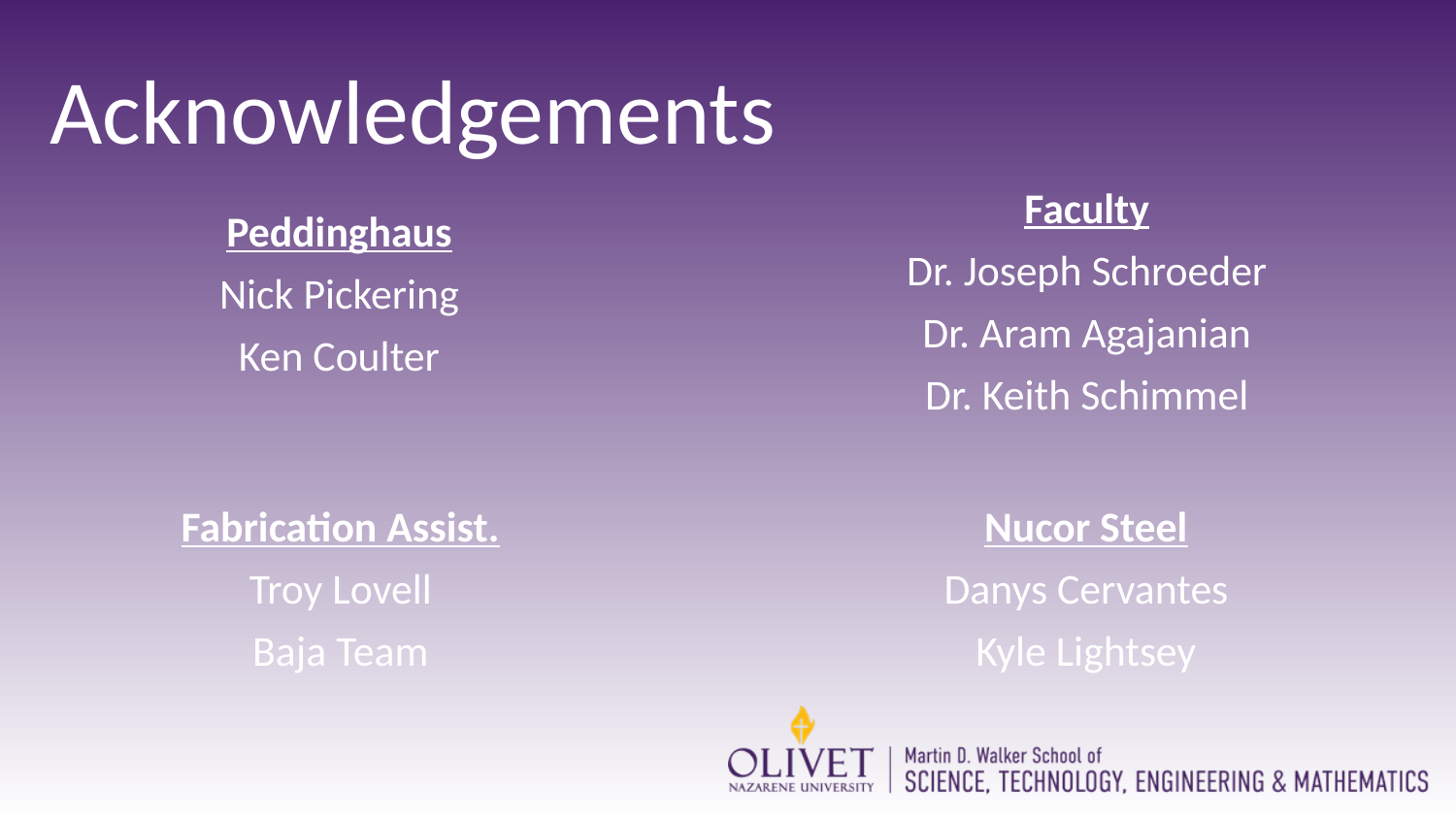

# Acknowledgements
Faculty
Dr. Joseph Schroeder
Dr. Aram Agajanian
Dr. Keith Schimmel

Peddinghaus
Nick Pickering
Ken Coulter

Fabrication Assist.
Troy Lovell
Baja Team

Nucor Steel
Danys Cervantes
Kyle Lightsey